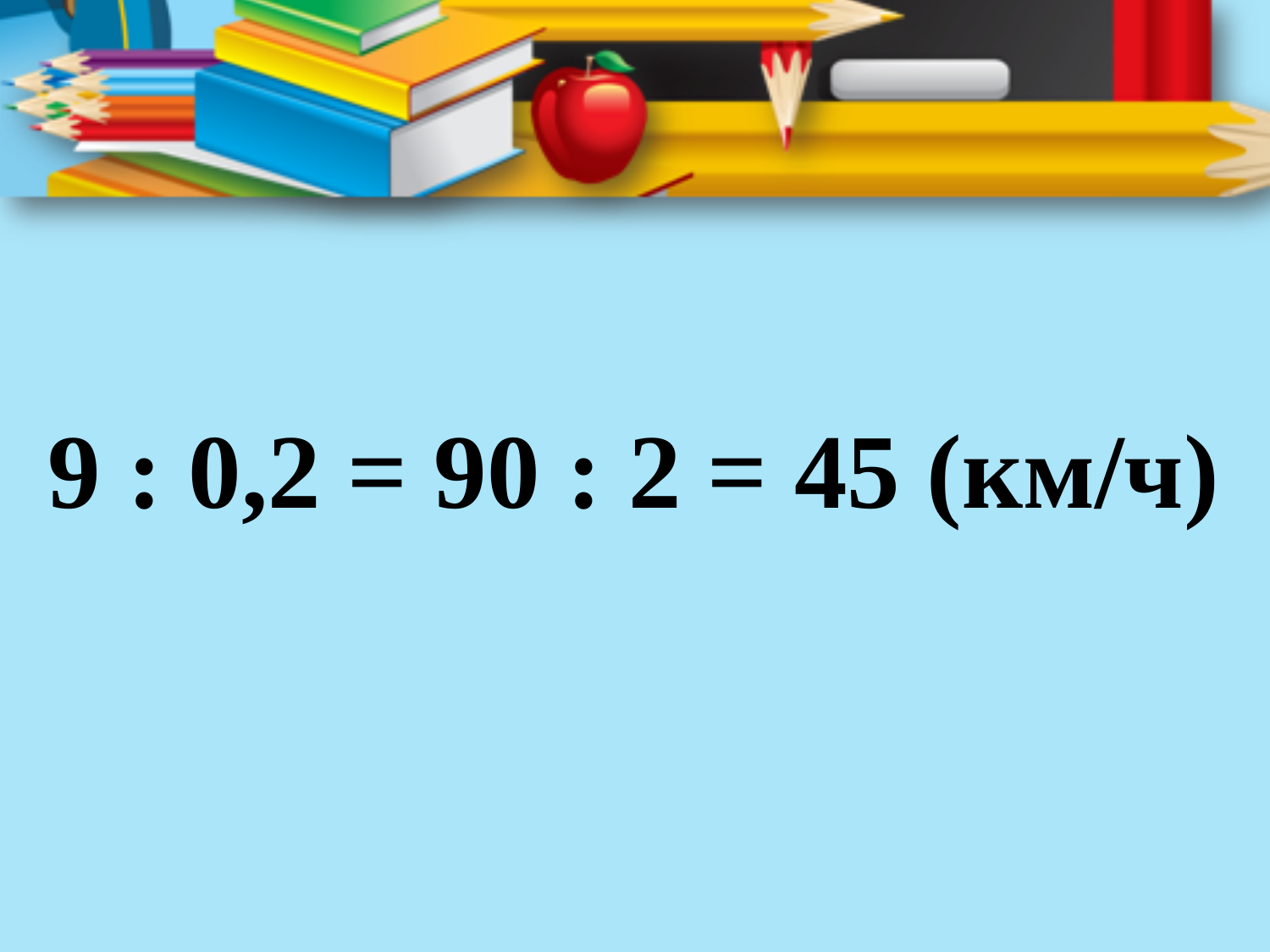

9 : 0,2 = 90 : 2 = 45 (км/ч)